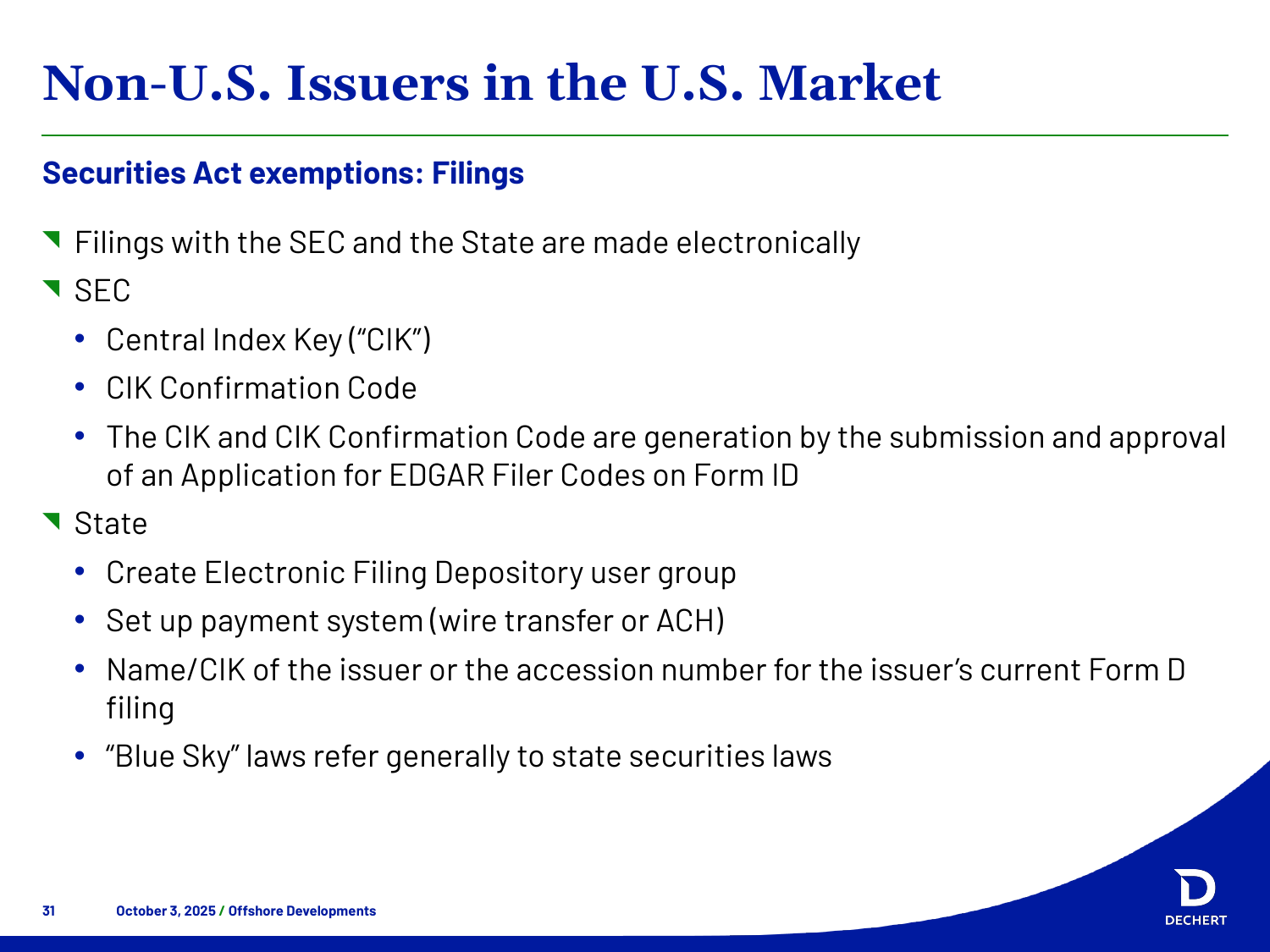

# Non-U.S. Issuers in the U.S. Market
Securities Act exemptions: Filings
Filings with the SEC and the State are made electronically
SEC
Central Index Key (“CIK”)
CIK Confirmation Code
The CIK and CIK Confirmation Code are generation by the submission and approval of an Application for EDGAR Filer Codes on Form ID
State
Create Electronic Filing Depository user group
Set up payment system (wire transfer or ACH)
Name/CIK of the issuer or the accession number for the issuer’s current Form D filing
“Blue Sky” laws refer generally to state securities laws

31
31
October 3, 2025 / Offshore Developments